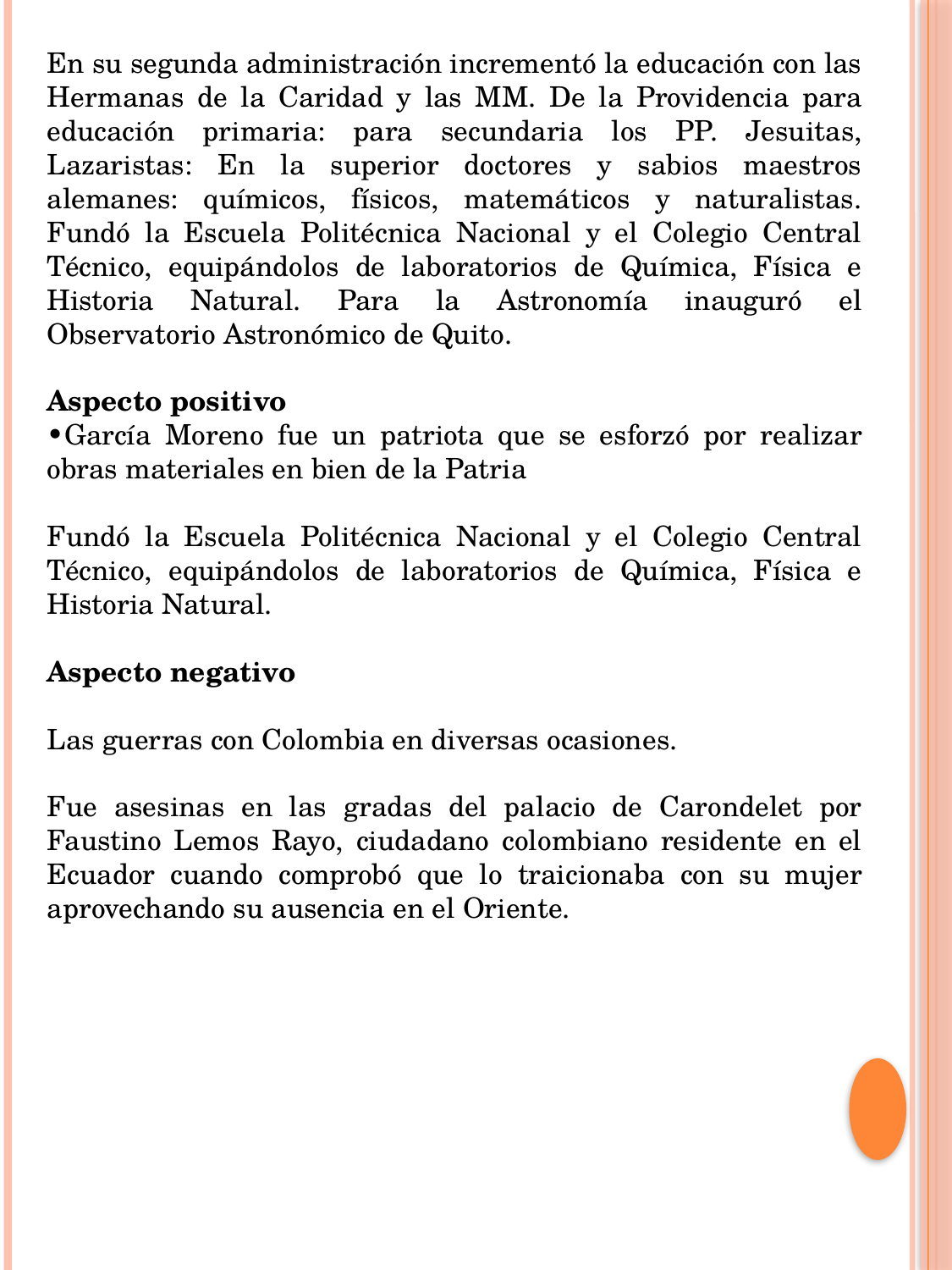

En su segunda administración incrementó la educación con las Hermanas de la Caridad y las MM. De la Providencia para educación primaria: para secundaria los PP. Jesuitas, Lazaristas: En la superior doctores y sabios maestros alemanes: químicos, físicos, matemáticos y naturalistas. Fundó la Escuela Politécnica Nacional y el Colegio Central Técnico, equipándolos de laboratorios de Química, Física e Historia Natural. Para la Astronomía inauguró el Observatorio Astronómico de Quito.

Aspecto positivo
•García Moreno fue un patriota que se esforzó por realizar obras materiales en bien de la Patria

Fundó la Escuela Politécnica Nacional y el Colegio Central Técnico, equipándolos de laboratorios de Química, Física e Historia Natural.

Aspecto negativo

Las guerras con Colombia en diversas ocasiones.

Fue asesinas en las gradas del palacio de Carondelet por Faustino Lemos Rayo, ciudadano colombiano residente en el Ecuador cuando comprobó que lo traicionaba con su mujer aprovechando su ausencia en el Oriente.